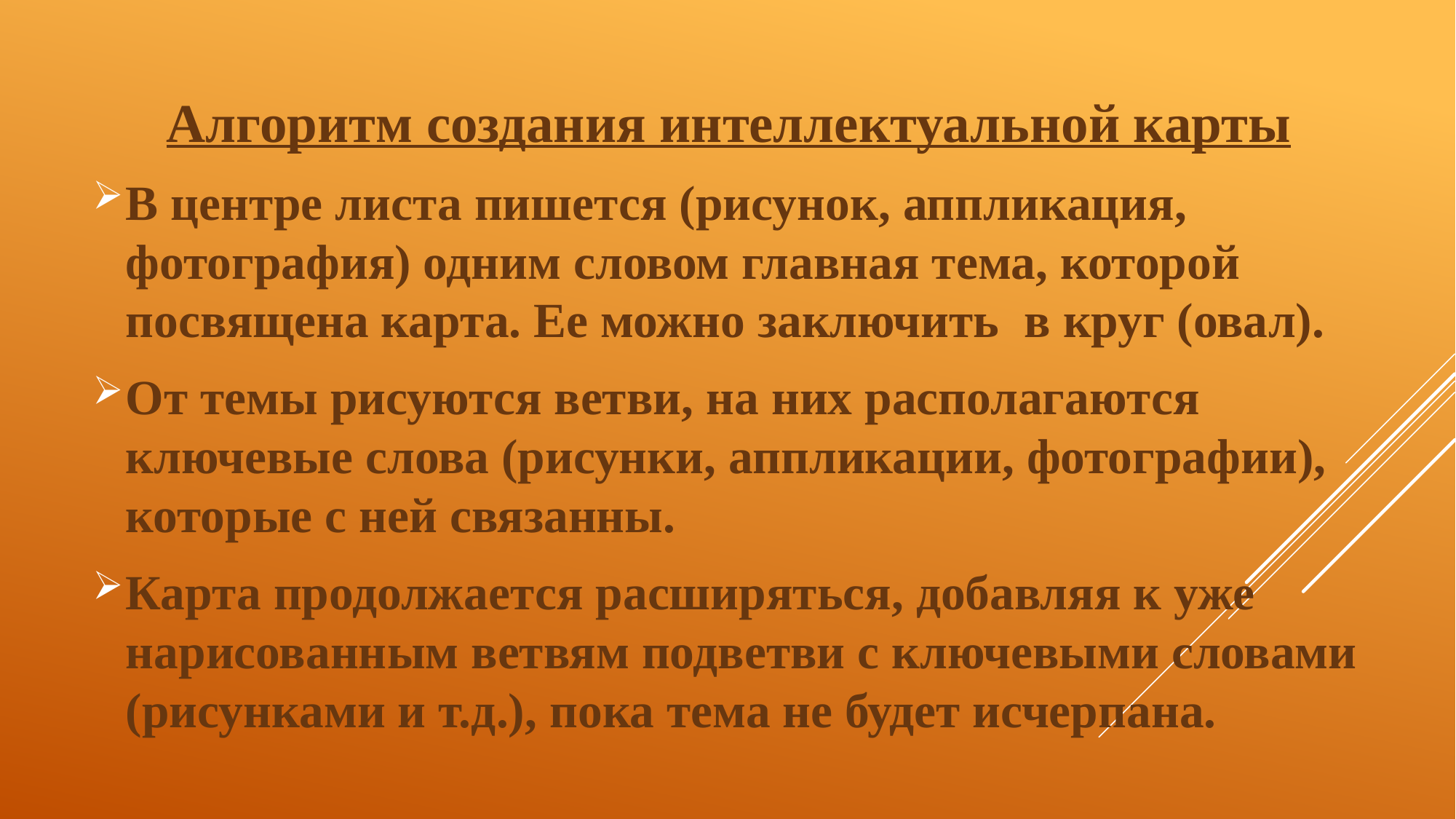

Алгоритм создания интеллектуальной карты
В центре листа пишется (рисунок, аппликация, фотография) одним словом главная тема, которой посвящена карта. Ее можно заключить  в круг (овал).
От темы рисуются ветви, на них располагаются ключевые слова (рисунки, аппликации, фотографии), которые с ней связанны.
Карта продолжается расширяться, добавляя к уже нарисованным ветвям подветви с ключевыми словами (рисунками и т.д.), пока тема не будет исчерпана.

#